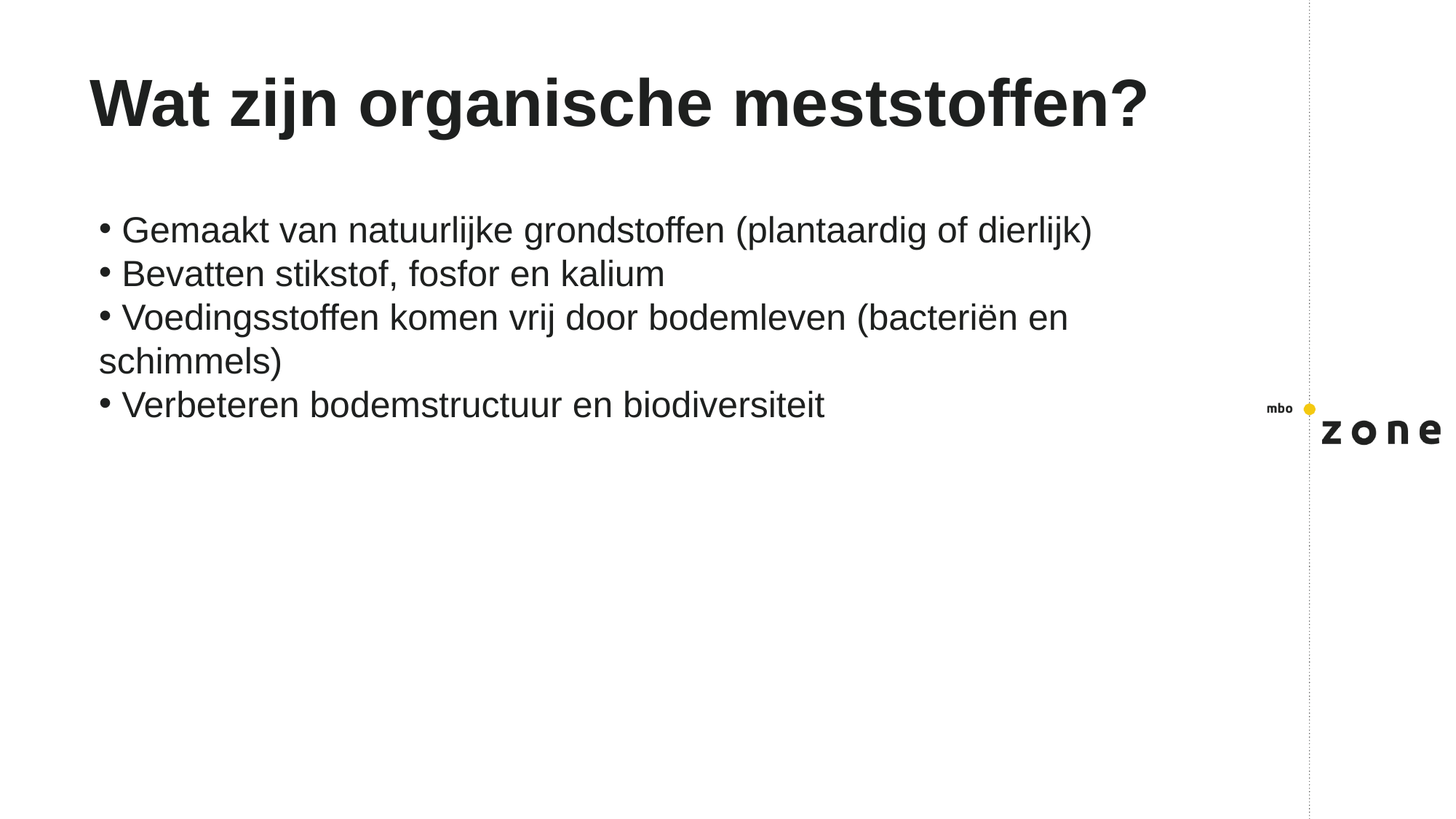

# Wat zijn organische meststoffen?
 Gemaakt van natuurlijke grondstoffen (plantaardig of dierlijk)
 Bevatten stikstof, fosfor en kalium
 Voedingsstoffen komen vrij door bodemleven (bacteriën en schimmels)
 Verbeteren bodemstructuur en biodiversiteit